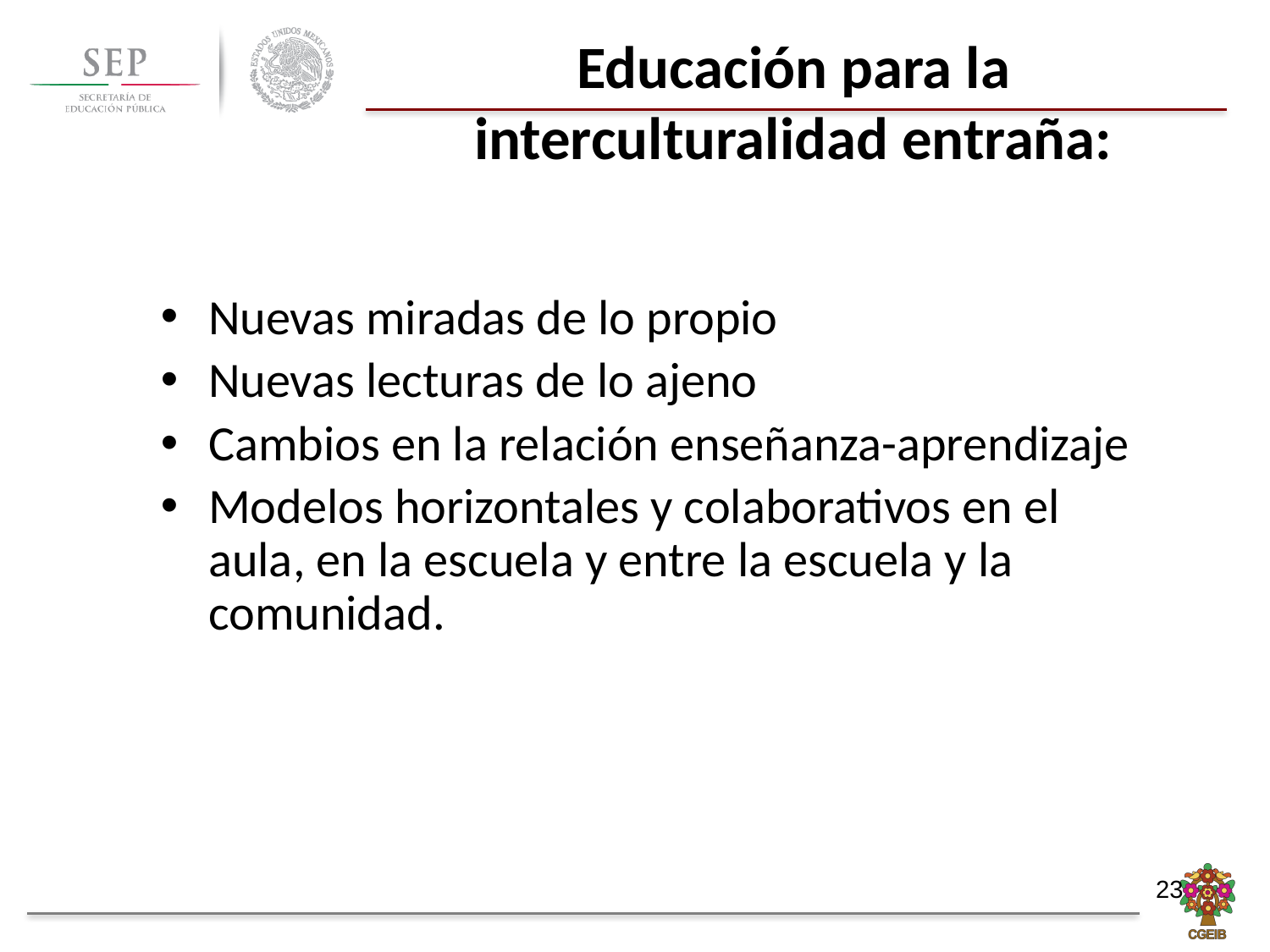

Educación para la interculturalidad entraña:
Nuevas miradas de lo propio
Nuevas lecturas de lo ajeno
Cambios en la relación enseñanza-aprendizaje
Modelos horizontales y colaborativos en el aula, en la escuela y entre la escuela y la comunidad.

23